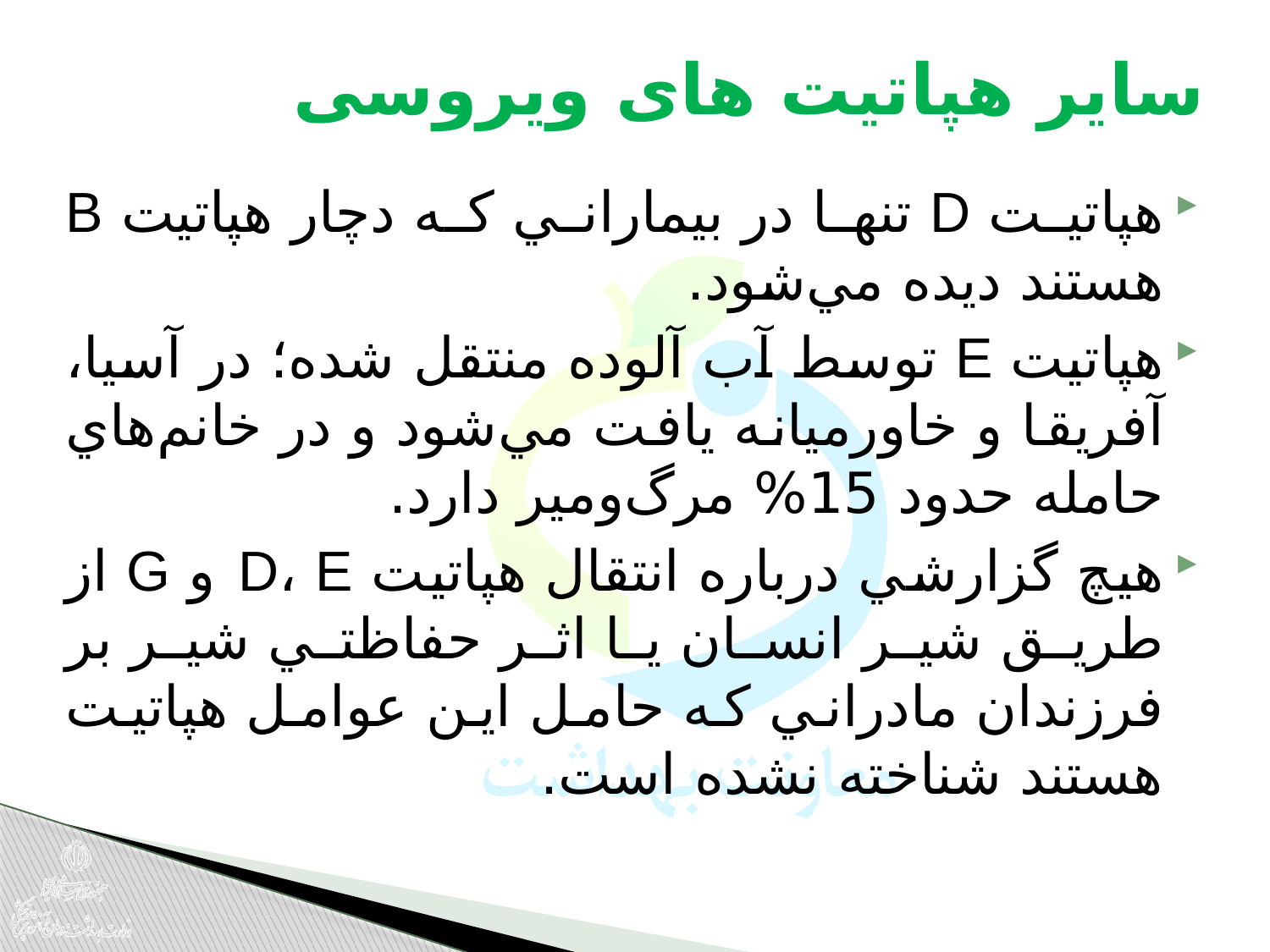

# سایر هپاتیت های ویروسی
هپاتيت D تنها در بيماراني كه دچار هپاتيت B هستند ديده مي‌شود.
هپاتيت E توسط آب آلوده منتقل شده؛ در آسيا، آفريقا و خاور‌ميانه يافت مي‌شود و در خانم‌هاي حامله حدود 15‌% مرگ‌و‌مير دارد.
هيچ گزارشي درباره انتقال هپاتيت D، E و G از طريق شير انسان يا اثر حفاظتي شير بر فرزندان مادراني كه حامل اين عوامل هپاتيت هستند شناخته نشده است.